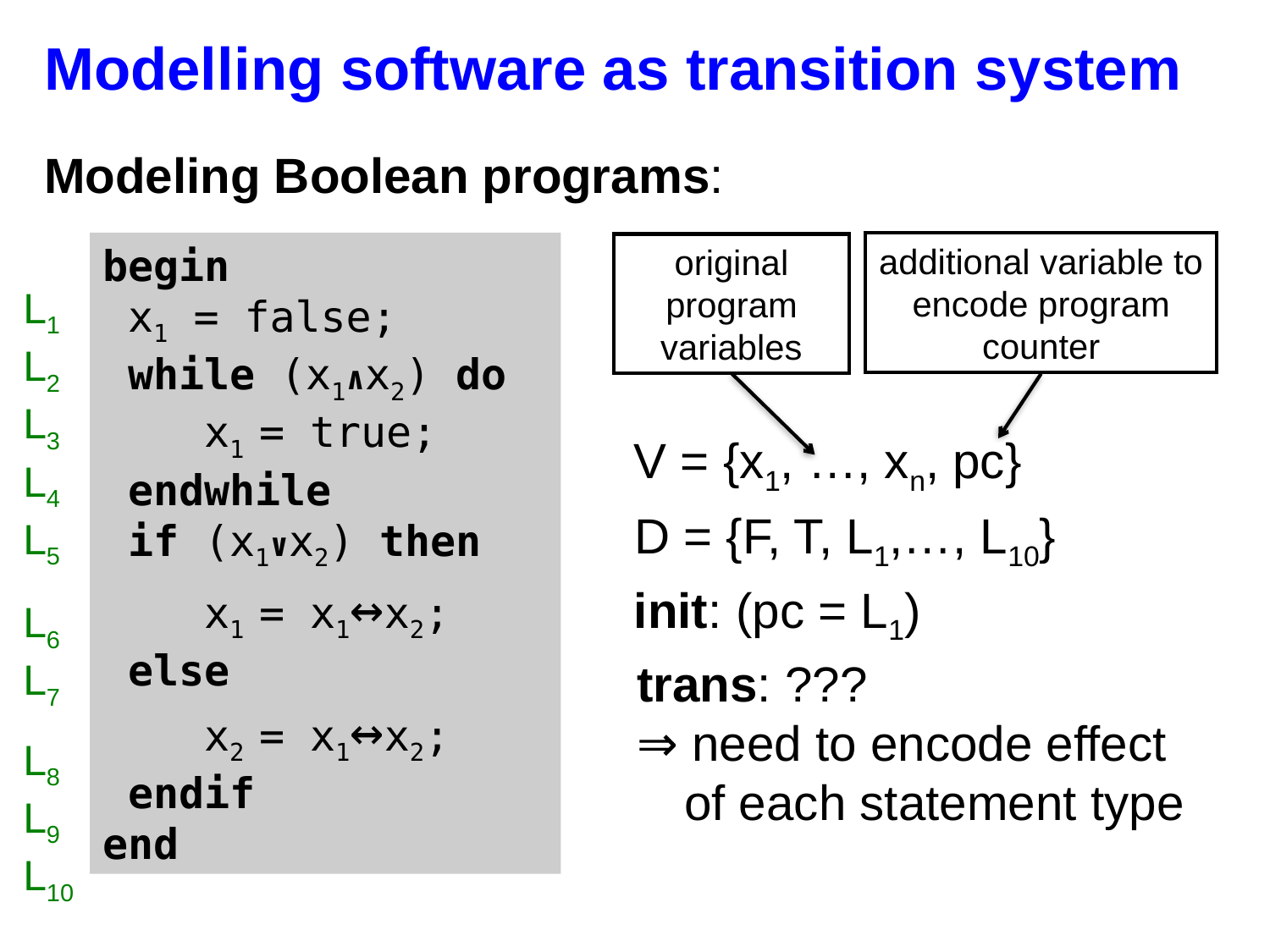

# Modelling software as transition system
Modeling Boolean programs:
begin
 x1 = false;
 while (x1∧x2) do
    x1 = true;
 endwhile
 if (x1∨x2) then
    x1 = x1↔x2;
 else
    x2 = x1↔x2;
 endif
end
additional variable to encode program counter
original
program variables
L1
L2
L3
L4
L5

L6
L7

L8
L9
L10

V = {x1, …, xn, pc}
D = {F, T, L1,…, L10}
init: (pc = L1)
trans: ???
⇒ need to encode effect
    of each statement type